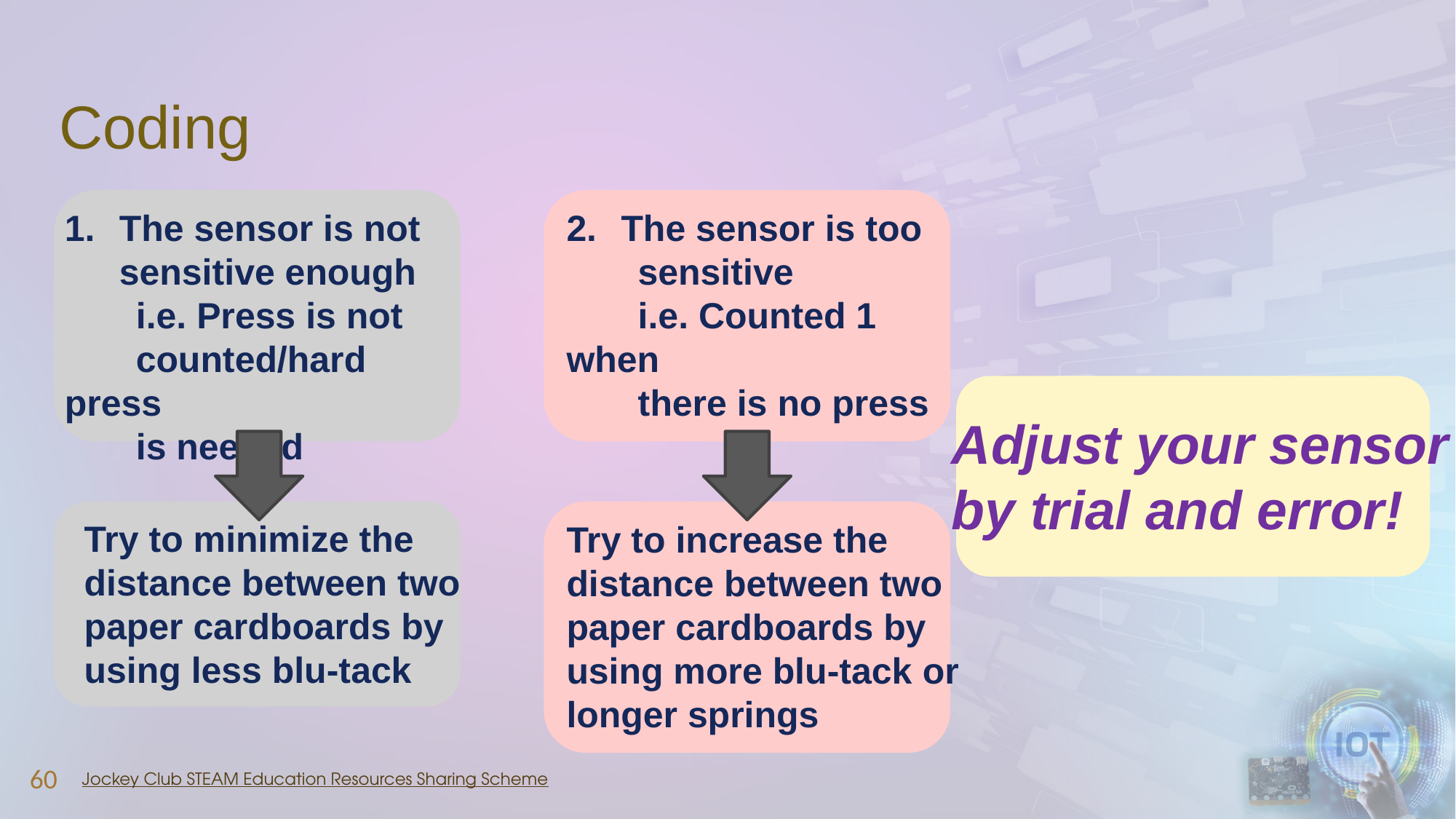

# Coding

The sensor is not sensitive enough
       i.e. Press is not
       counted/hard press
       is needed
The sensor is too
       sensitive
       i.e. Counted 1 when
       there is no press

Adjust your sensor
by trial and error!

Try to minimize the distance between two paper cardboards by using less blu-tack
Try to increase the distance between two paper cardboards by using more blu-tack or longer springs